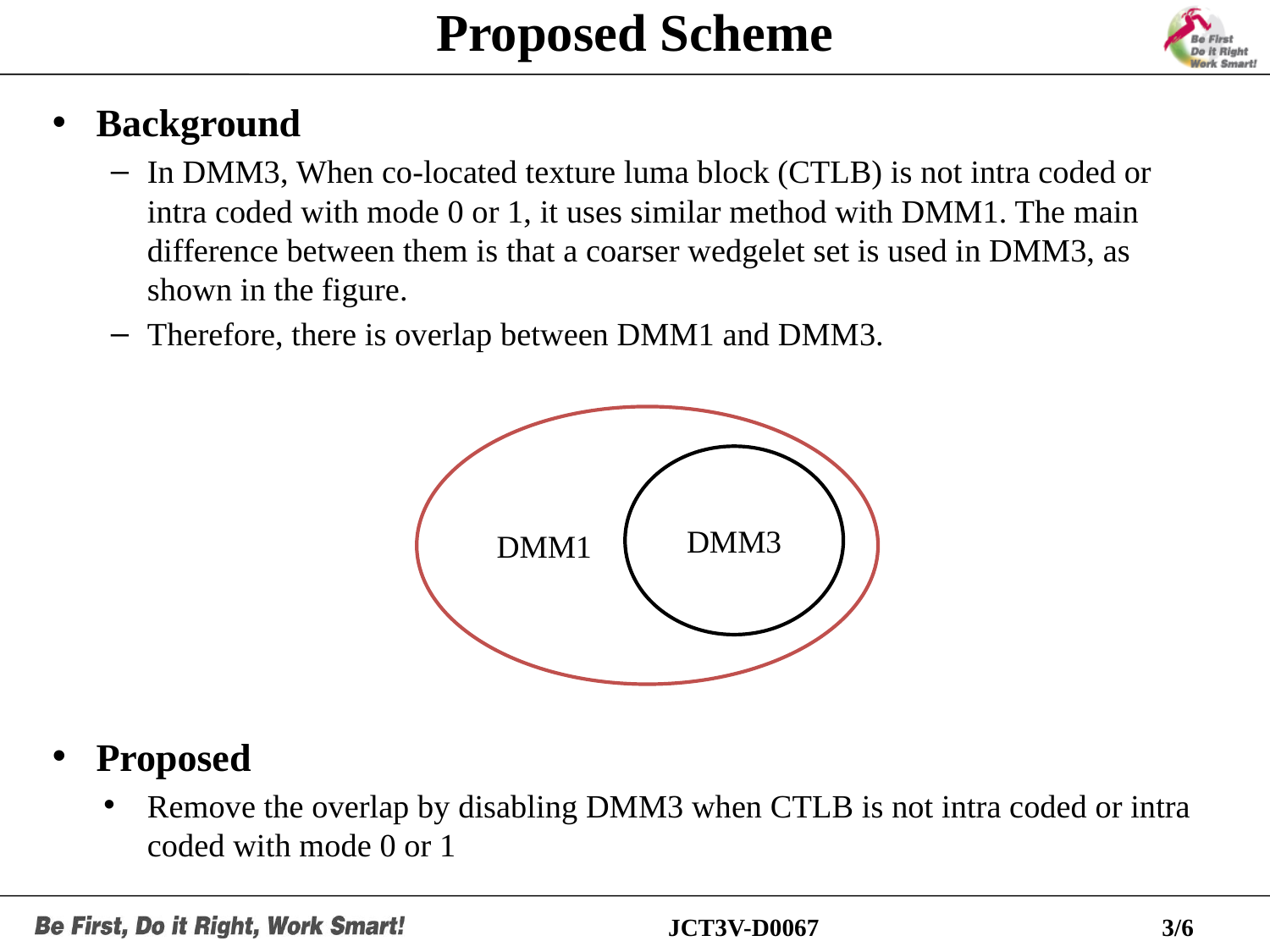

# Proposed Scheme
Background
In DMM3, When co-located texture luma block (CTLB) is not intra coded or intra coded with mode 0 or 1, it uses similar method with DMM1. The main difference between them is that a coarser wedgelet set is used in DMM3, as shown in the figure.
Therefore, there is overlap between DMM1 and DMM3.

Proposed
Remove the overlap by disabling DMM3 when CTLB is not intra coded or intra coded with mode 0 or 1

DMM1
DMM3
JCT3V-D0067
3/6